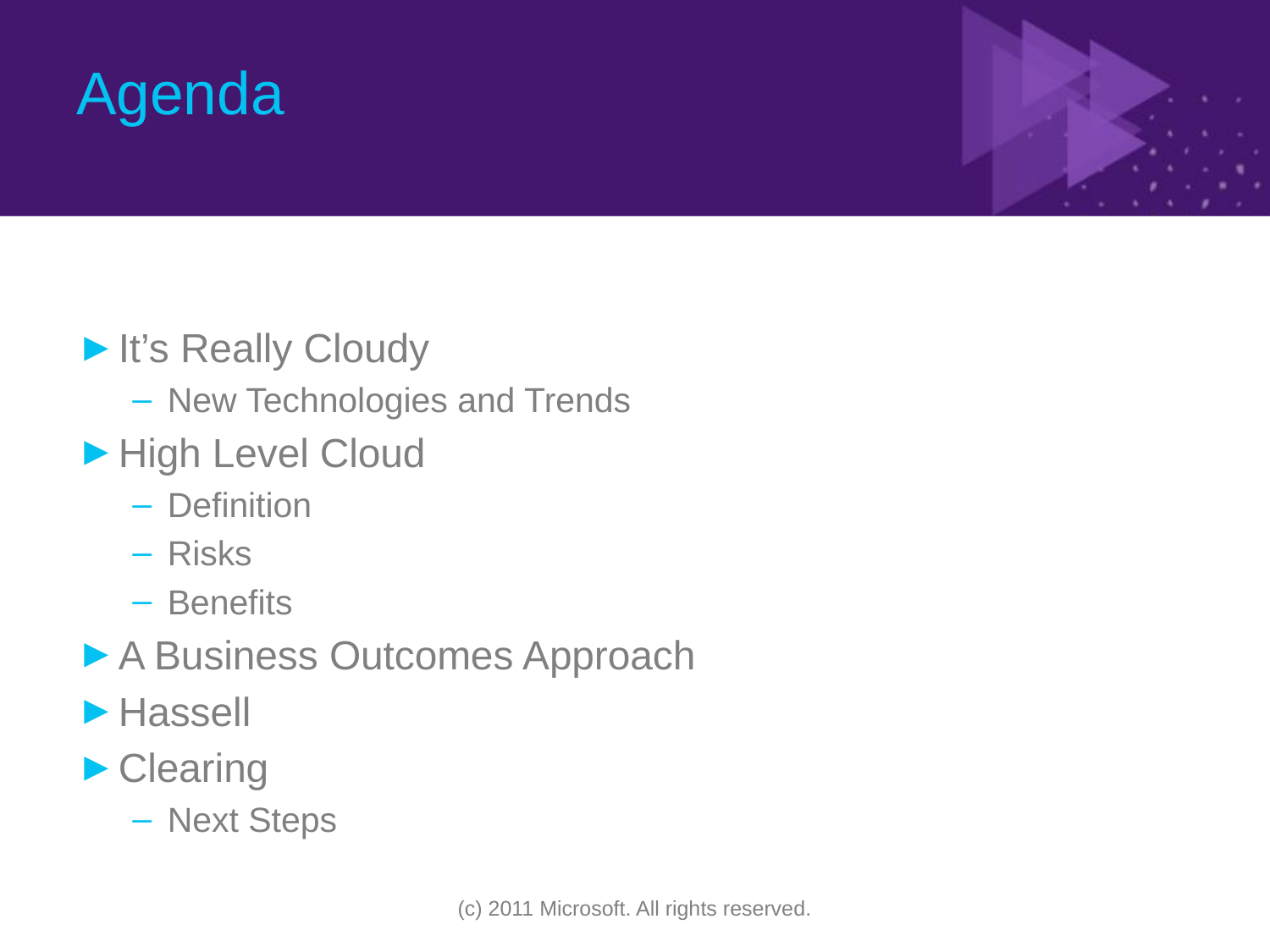

# Agenda
It’s Really Cloudy
New Technologies and Trends
High Level Cloud
Definition
Risks
Benefits
A Business Outcomes Approach
Hassell
Clearing
Next Steps
(c) 2011 Microsoft. All rights reserved.